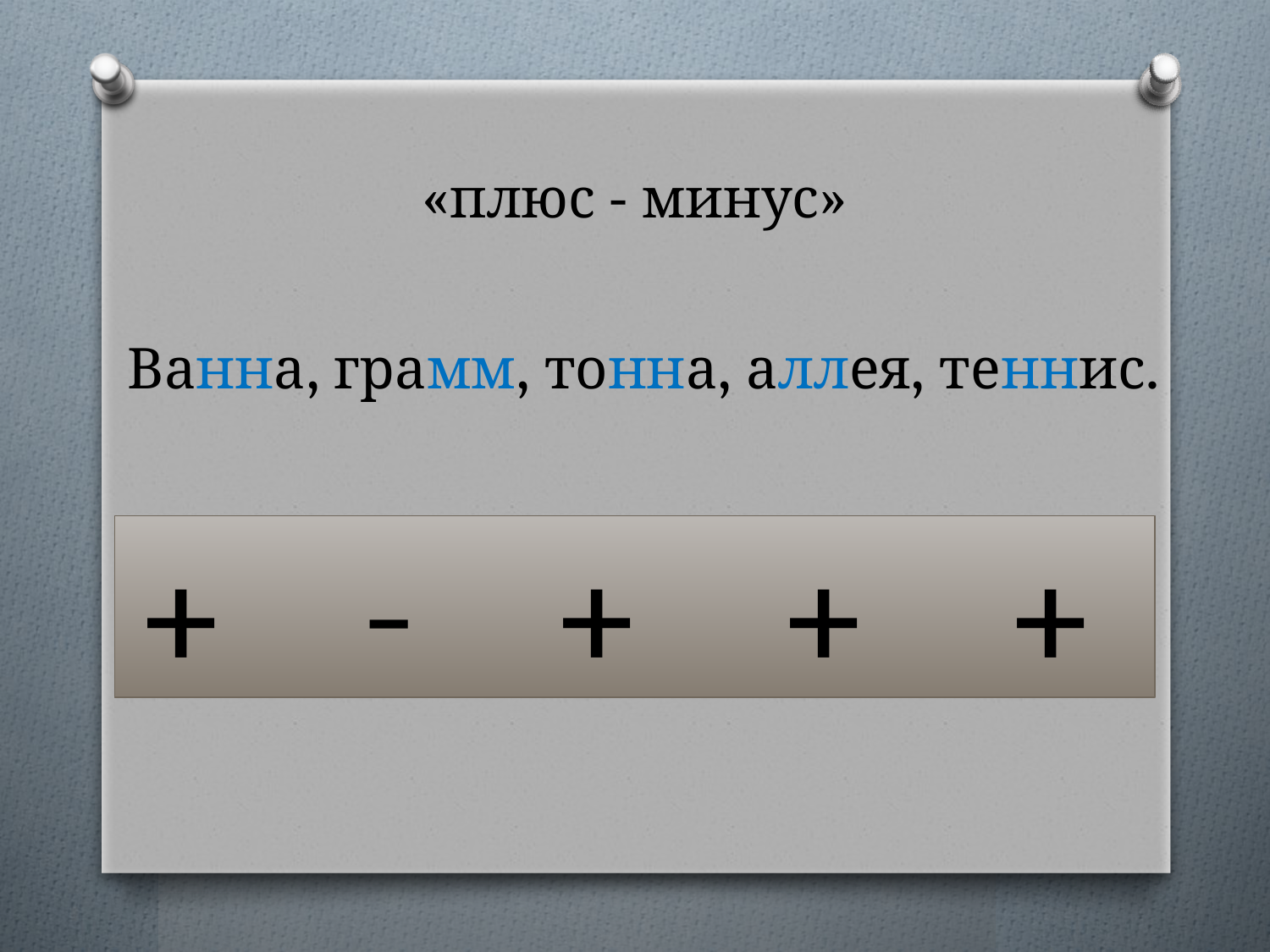

# «плюс - минус»
Ванна, грамм, тонна, аллея, теннис.
 +    -    +    +    +